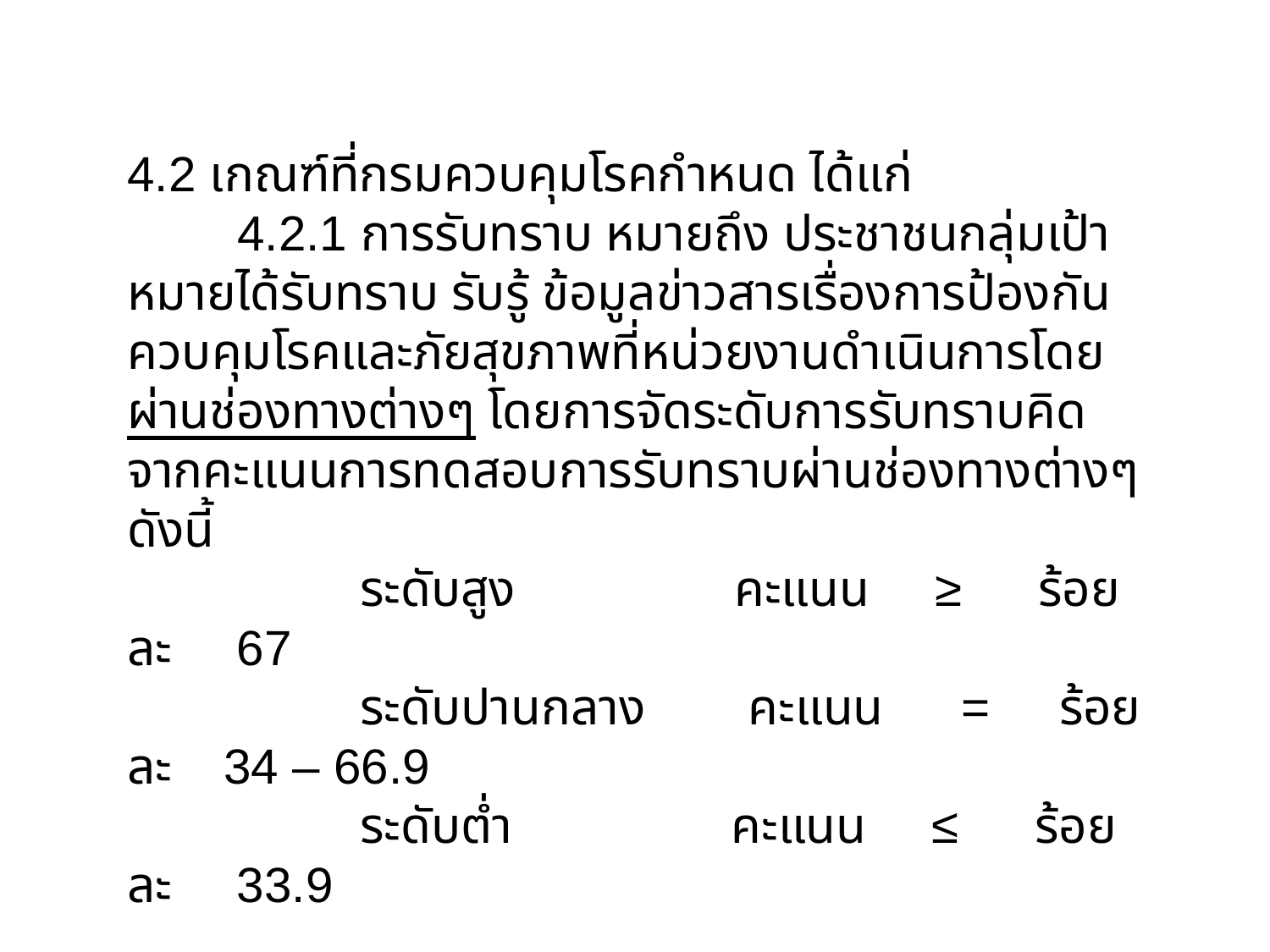

4.2 เกณฑ์ที่กรมควบคุมโรคกำหนด ได้แก่
        4.2.1 การรับทราบ หมายถึง ประชาชนกลุ่มเป้าหมายได้รับทราบ รับรู้ ข้อมูลข่าวสารเรื่องการป้องกัน ควบคุมโรคและภัยสุขภาพที่หน่วยงานดำเนินการโดยผ่านช่องทางต่างๆ โดยการจัดระดับการรับทราบคิดจากคะแนนการทดสอบการรับทราบผ่านช่องทางต่างๆ ดังนี้
                  ระดับสูง                 คะแนน     ≥      ร้อยละ     67
                  ระดับปานกลาง        คะแนน      =     ร้อยละ    34 – 66.9
                  ระดับต่ำ                 คะแนน     ≤      ร้อยละ     33.9